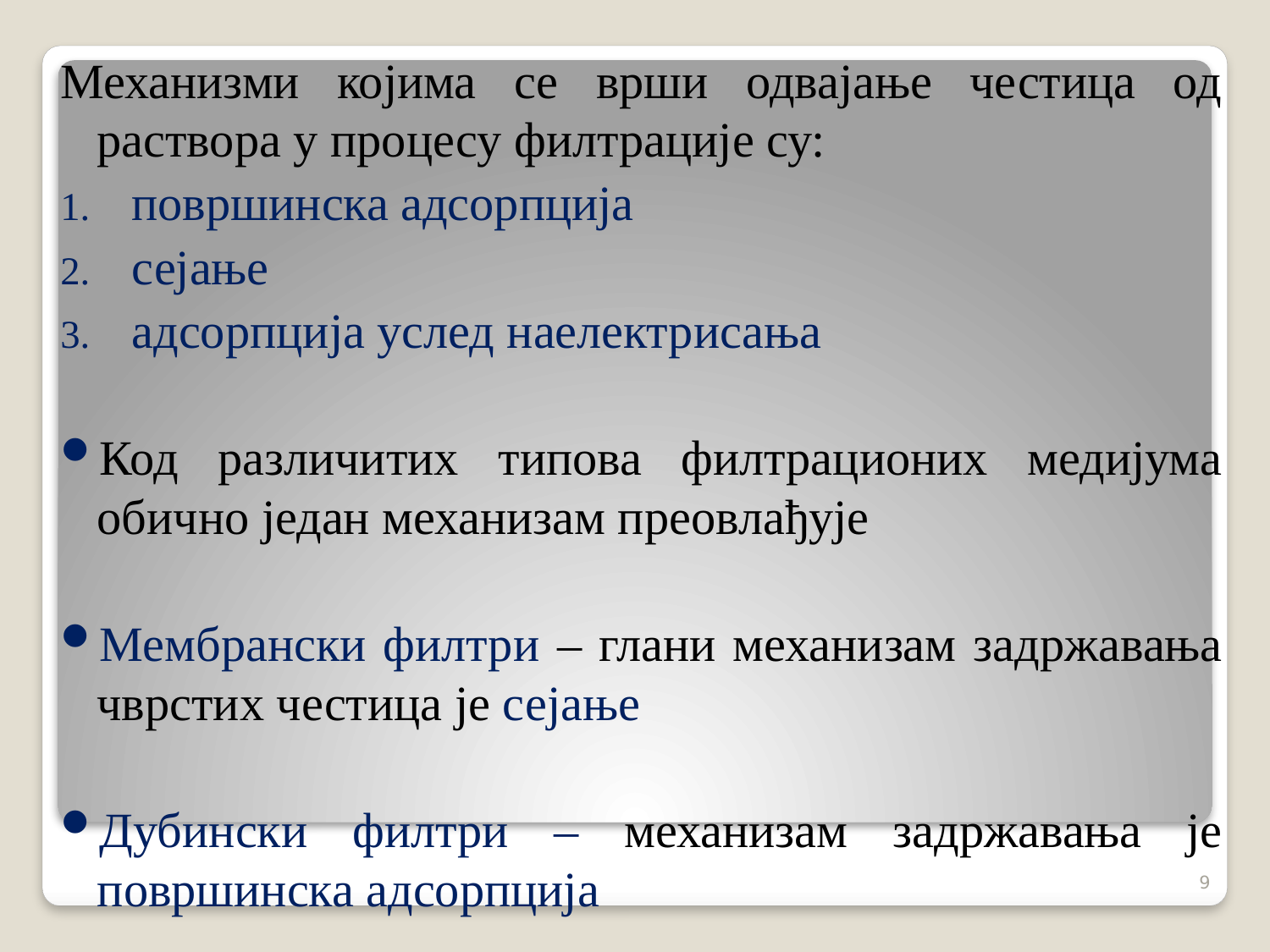

Механизми којима се врши одвајање честица од раствора у процесу филтрације су:
површинска адсорпција
сејање
адсорпција услед наелектрисања

Код различитих типова филтрационих медијума обично један механизам преовлађује

Мембрански филтри – глани механизам задржавања чврстих честица је сејање

Дубински филтри – механизам задржавања је површинска адсорпција

9